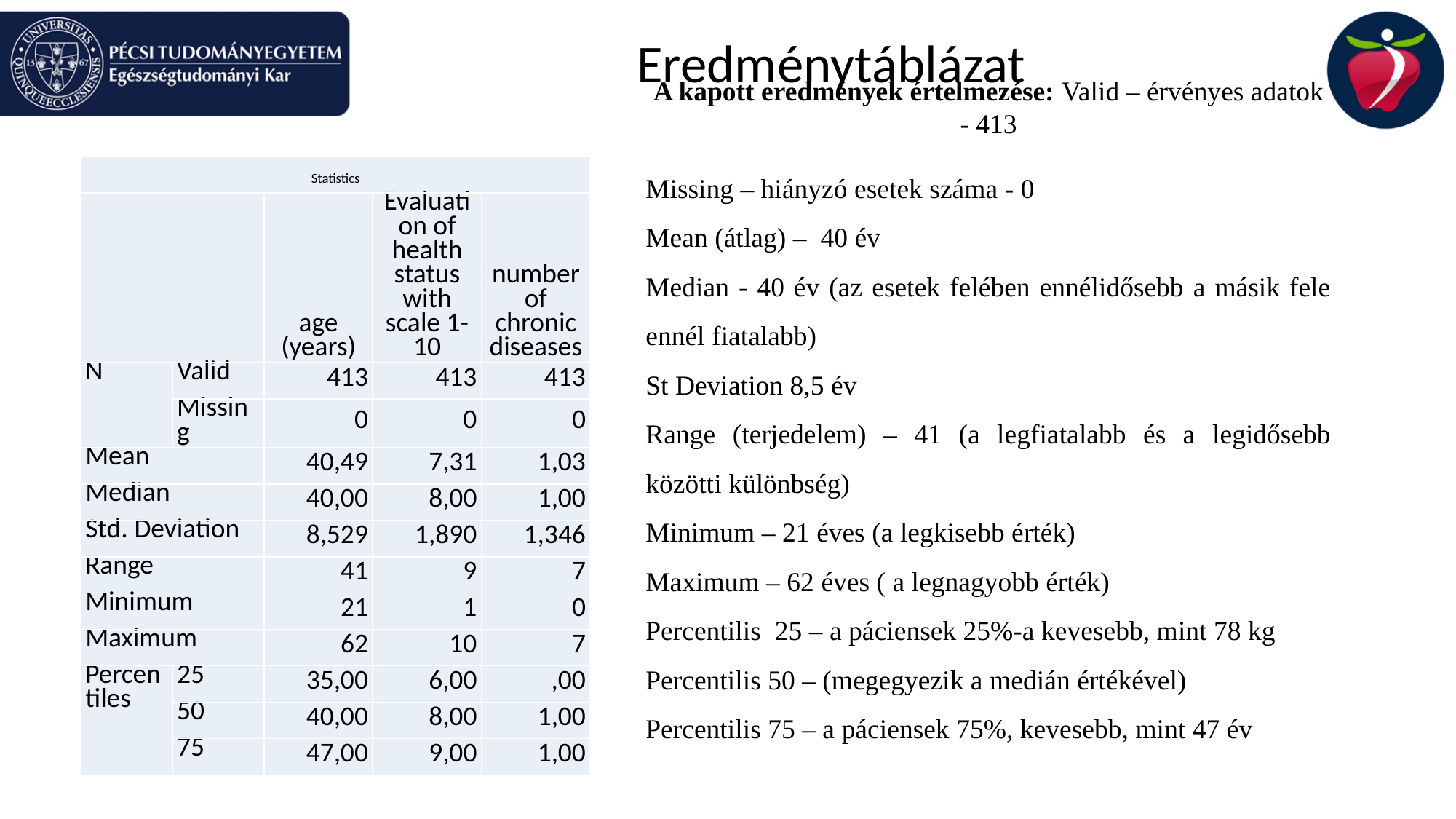

# Eredménytáblázat
A kapott eredmények értelmezése: Valid – érvényes adatok - 413
Missing – hiányzó esetek száma - 0
Mean (átlag) –  40 év
Median - 40 év (az esetek felében ennélidősebb a másik fele ennél fiatalabb)
St Deviation 8,5 év
Range (terjedelem) – 41 (a legfiatalabb és a legidősebb közötti különbség)
Minimum – 21 éves (a legkisebb érték)
Maximum – 62 éves ( a legnagyobb érték)
Percentilis  25 – a páciensek 25%-a kevesebb, mint 78 kg
Percentilis 50 – (megegyezik a medián értékével)
Percentilis 75 – a páciensek 75%, kevesebb, mint 47 év
| Statistics |  |  |  |  |
| --- | --- | --- | --- | --- |
|  |  | age (years) | Evaluation of health status with scale 1-10 | number of chronic diseases |
| N | Valid | 413 | 413 | 413 |
|  | Missing | 0 | 0 | 0 |
| Mean |  | 40,49 | 7,31 | 1,03 |
| Median |  | 40,00 | 8,00 | 1,00 |
| Std. Deviation |  | 8,529 | 1,890 | 1,346 |
| Range |  | 41 | 9 | 7 |
| Minimum |  | 21 | 1 | 0 |
| Maximum |  | 62 | 10 | 7 |
| Percentiles | 25 | 35,00 | 6,00 | ,00 |
|  | 50 | 40,00 | 8,00 | 1,00 |
|  | 75 | 47,00 | 9,00 | 1,00 |